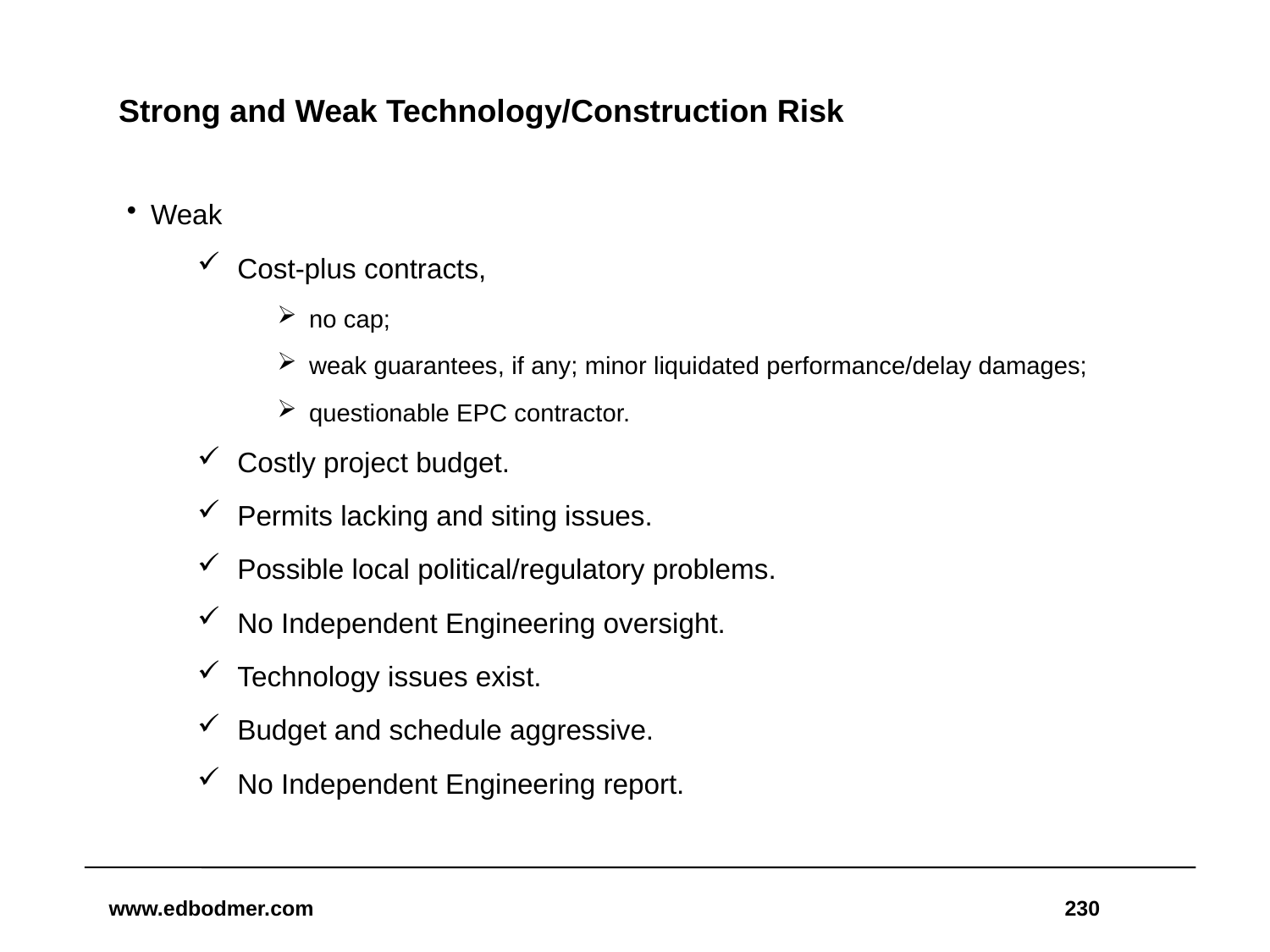

# Strong and Weak Technology/Construction Risk
Weak
Cost-plus contracts,
no cap;
weak guarantees, if any; minor liquidated performance/delay damages;
questionable EPC contractor.
Costly project budget.
Permits lacking and siting issues.
Possible local political/regulatory problems.
No Independent Engineering oversight.
Technology issues exist.
Budget and schedule aggressive.
No Independent Engineering report.